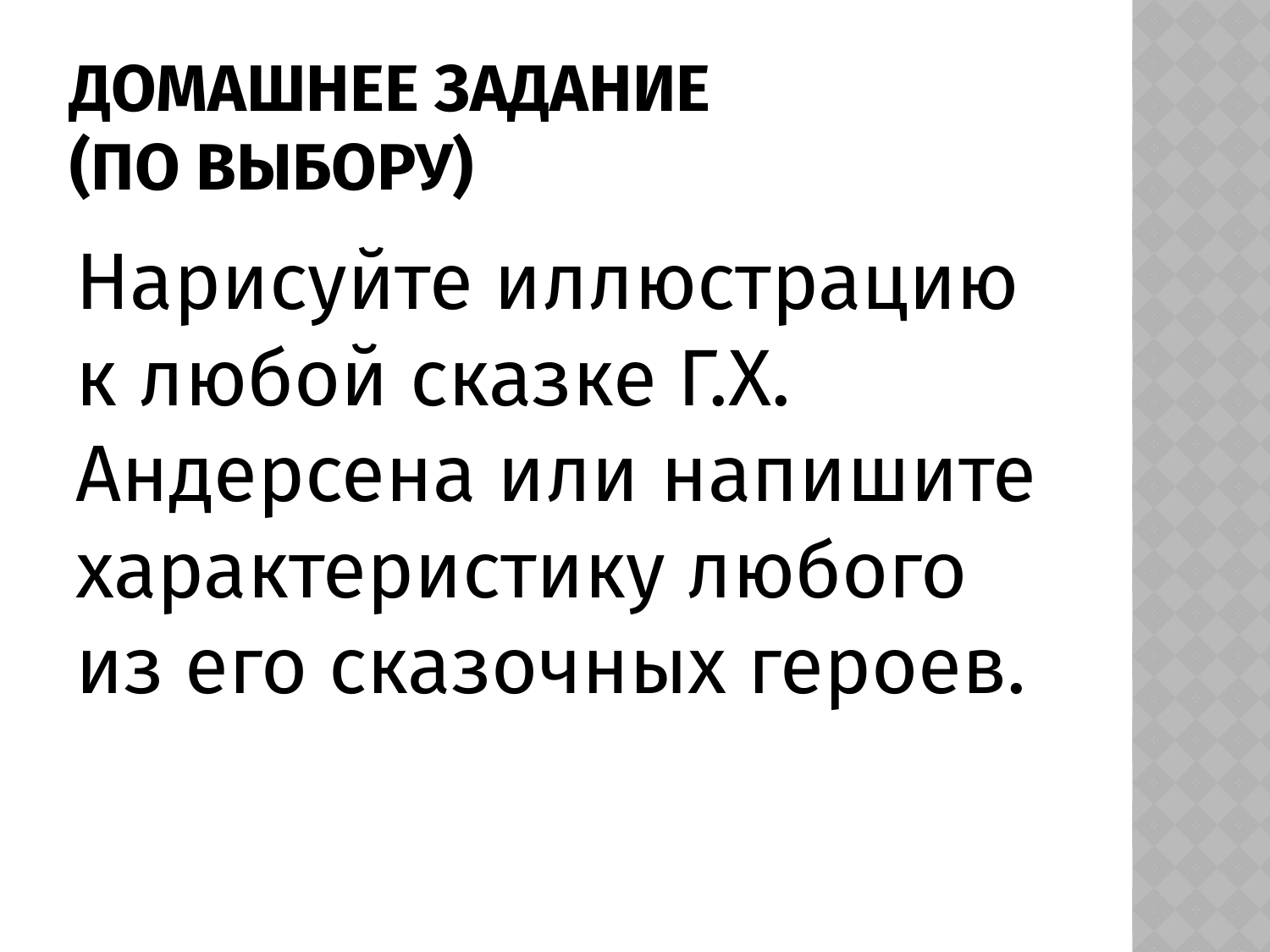

# Домашнее задание (по выбору)
Нарисуйте иллюстрацию к любой сказке Г.Х. Андерсена или напишите характеристику любого из его сказочных героев.